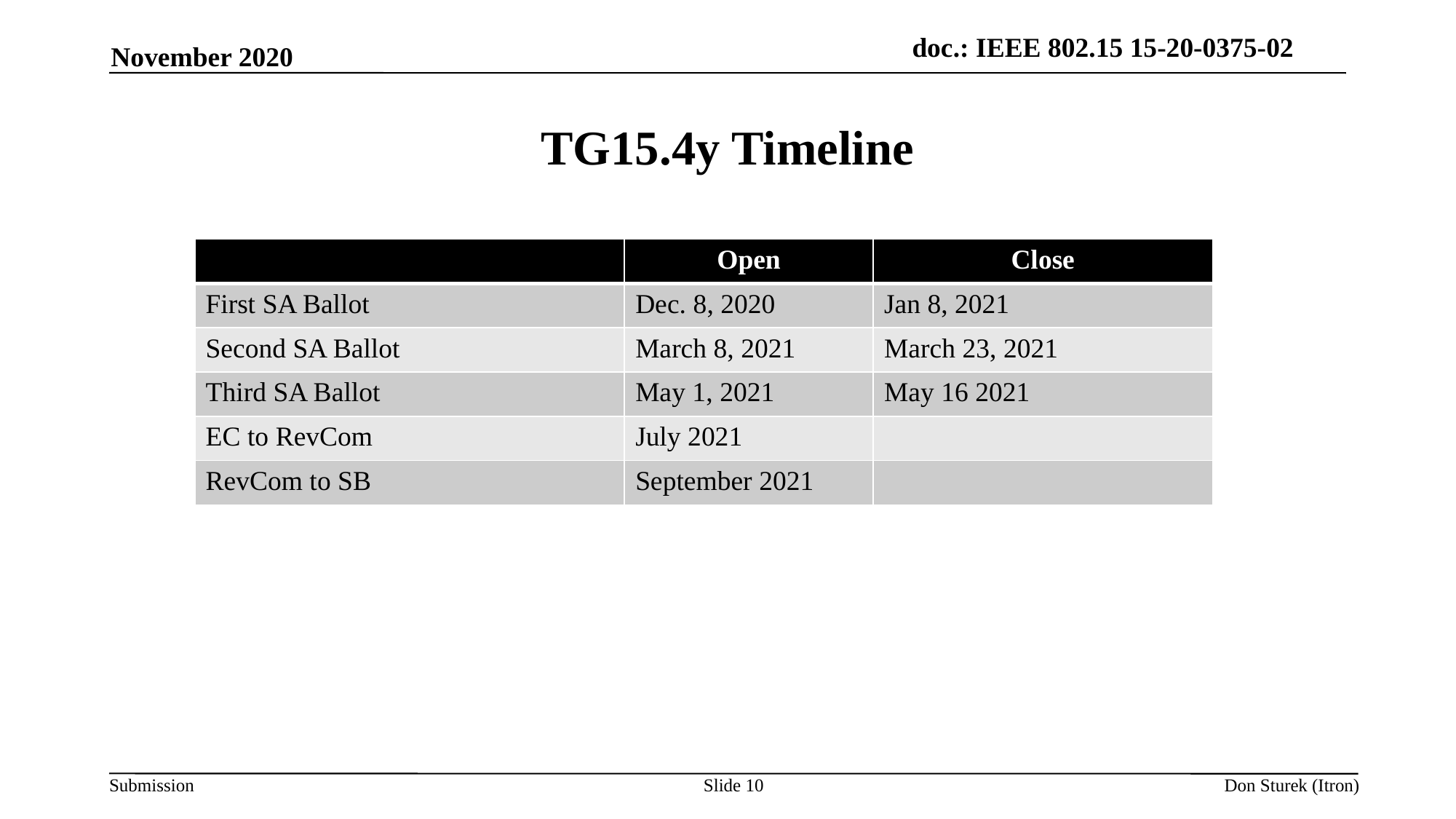

November 2020
# TG15.4y Timeline
|  | Open | Close |
| --- | --- | --- |
| First SA Ballot | Dec. 8, 2020 | Jan 8, 2021 |
| Second SA Ballot | March 8, 2021 | March 23, 2021 |
| Third SA Ballot | May 1, 2021 | May 16 2021 |
| EC to RevCom | July 2021 |  |
| RevCom to SB | September 2021 |  |
Slide 10
Don Sturek (Itron)